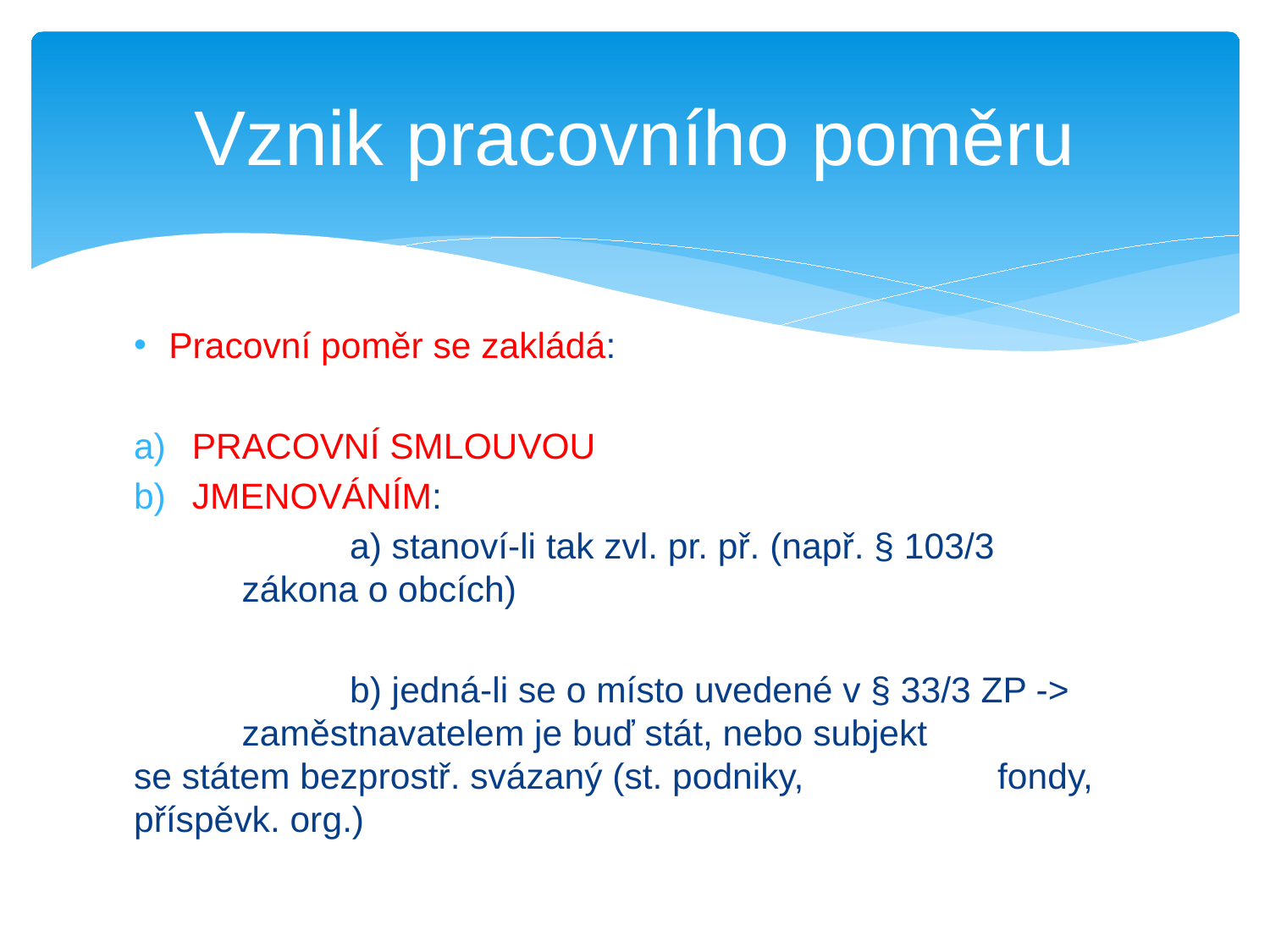

# Vznik pracovního poměru
Pracovní poměr se zakládá:

PRACOVNÍ SMLOUVOU
JMENOVÁNÍM:
		a) stanoví-li tak zvl. pr. př. (např. § 103/3 		zákona o obcích)

		b) jedná-li se o místo uvedené v § 33/3 ZP -> 		zaměstnavatelem je buď stát, nebo subjekt 		se státem bezprostř. svázaný (st. podniky, 		fondy, příspěvk. org.)